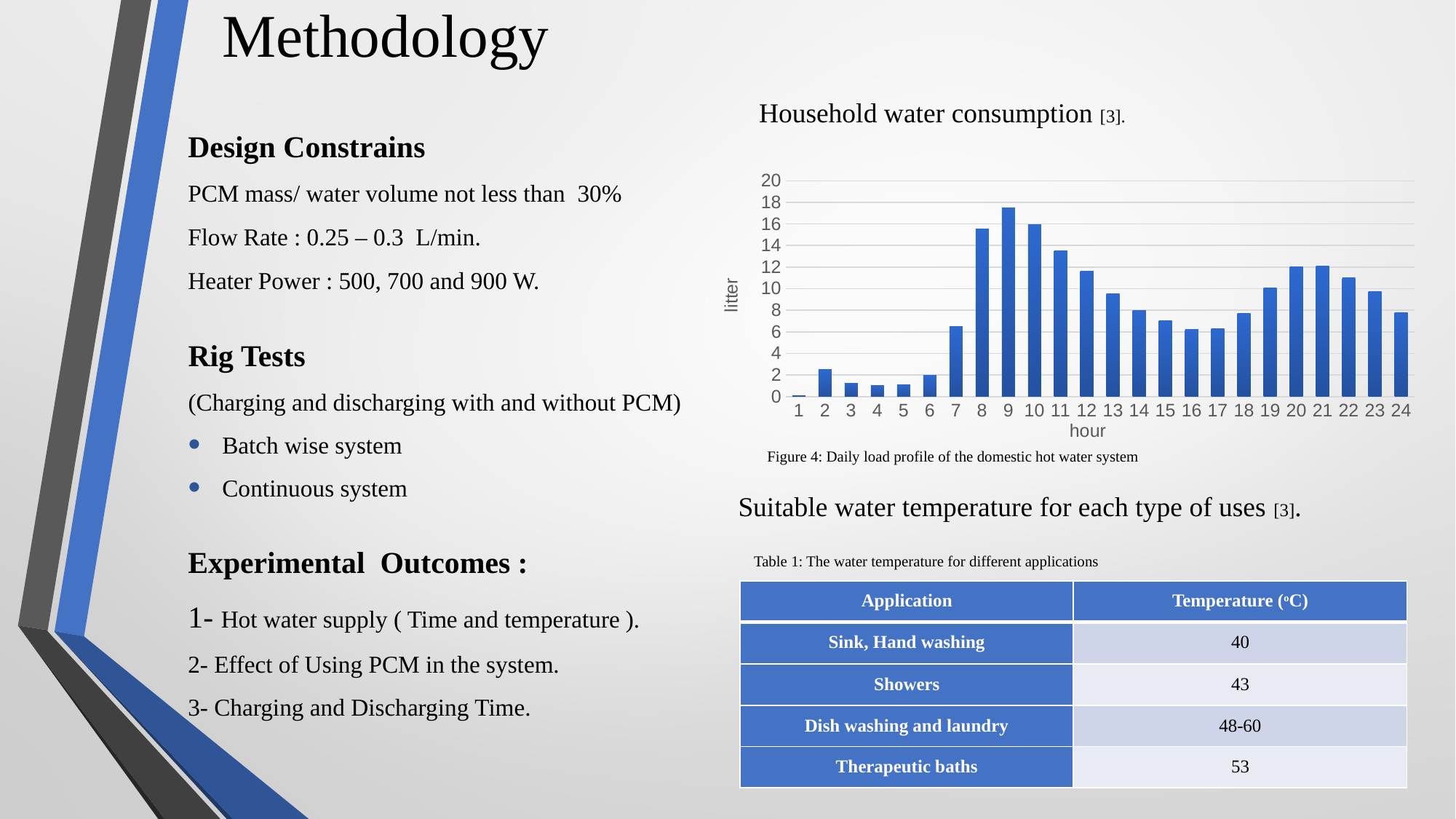

# Methodology
Household water consumption [3].
Design Constrains
PCM mass/ water volume not less than  30%
Flow Rate : 0.25 – 0.3  L/min.
Heater Power : 500, 700 and 900 W.

### Chart

| Category |  |
|---|---|
Rig Tests
(Charging and discharging with and without PCM)
Batch wise system
Continuous system

Figure 4: Daily load profile of the domestic hot water system
Suitable water temperature for each type of uses [3].
Experimental  Outcomes :
1- Hot water supply ( Time and temperature ).
2- Effect of Using PCM in the system.
3- Charging and Discharging Time.
Table 1: The water temperature for different applications
| Application | Temperature (oC) |
| --- | --- |
| Sink, Hand washing | 40 |
| Showers | 43 |
| Dish washing and laundry | 48-60 |
| Therapeutic baths | 53 |